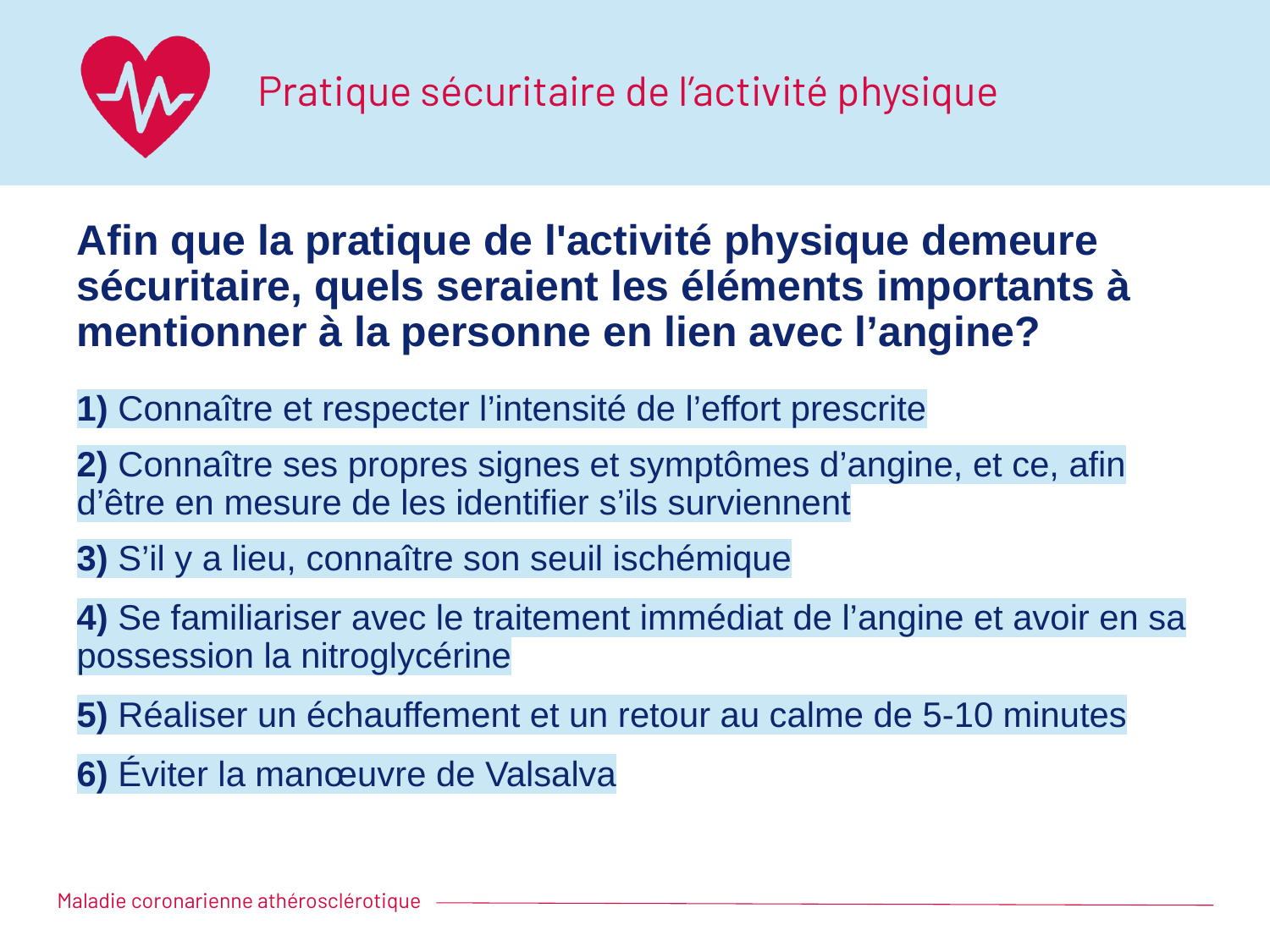

# Pratique sécuritaire de l’activité physique
Afin que la pratique de l'activité physique demeure sécuritaire, quels seraient les éléments importants à mentionner à la personne en lien avec l’angine?
1) Connaître et respecter l’intensité de l’effort prescrite
2) Connaître ses propres signes et symptômes d’angine, et ce, afin d’être en mesure de les identifier s’ils surviennent
3) S’il y a lieu, connaître son seuil ischémique
4) Se familiariser avec le traitement immédiat de l’angine et avoir en sa possession la nitroglycérine
5) Réaliser un échauffement et un retour au calme de 5-10 minutes
6) Éviter la manœuvre de Valsalva